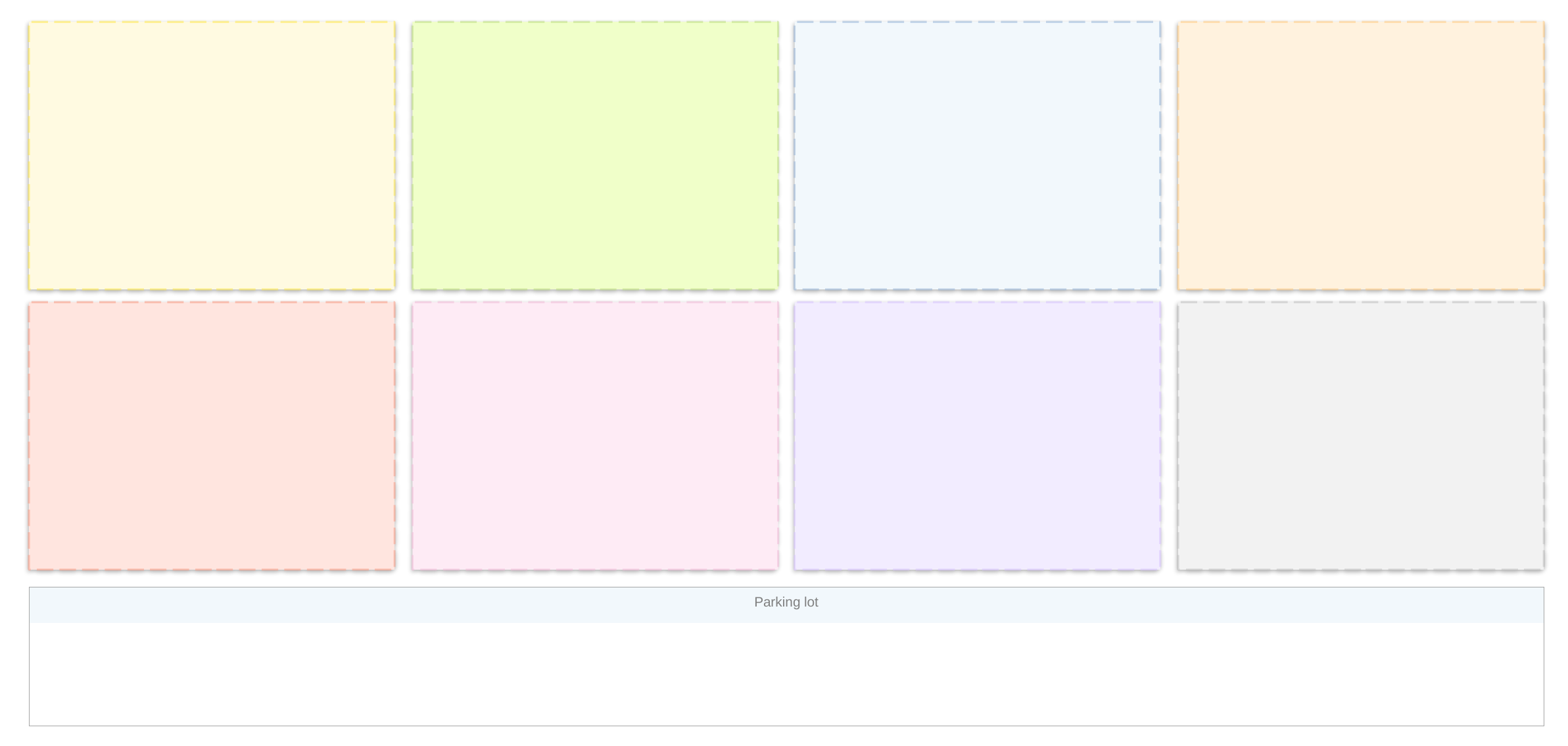

| Parking lot |
| --- |
|  |